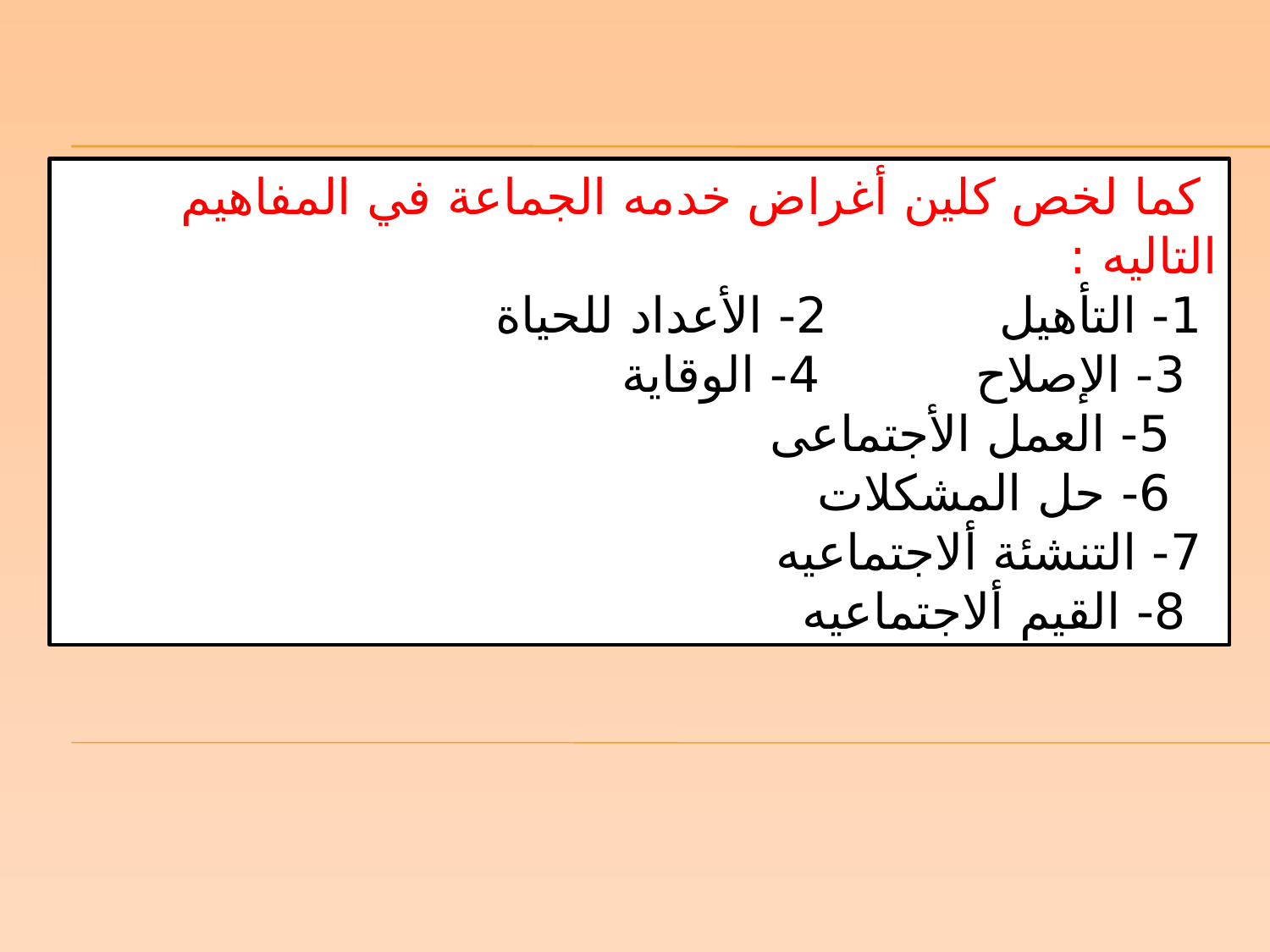

كما لخص كلين أغراض خدمه الجماعة في المفاهيم التاليه :
 1- التأهيل           2- الأعداد للحياة
  3- الإصلاح          4- الوقاية
   5- العمل الأجتماعى
   6- حل المشكلات
 7- التنشئة ألاجتماعيه
  8- القيم ألاجتماعيه